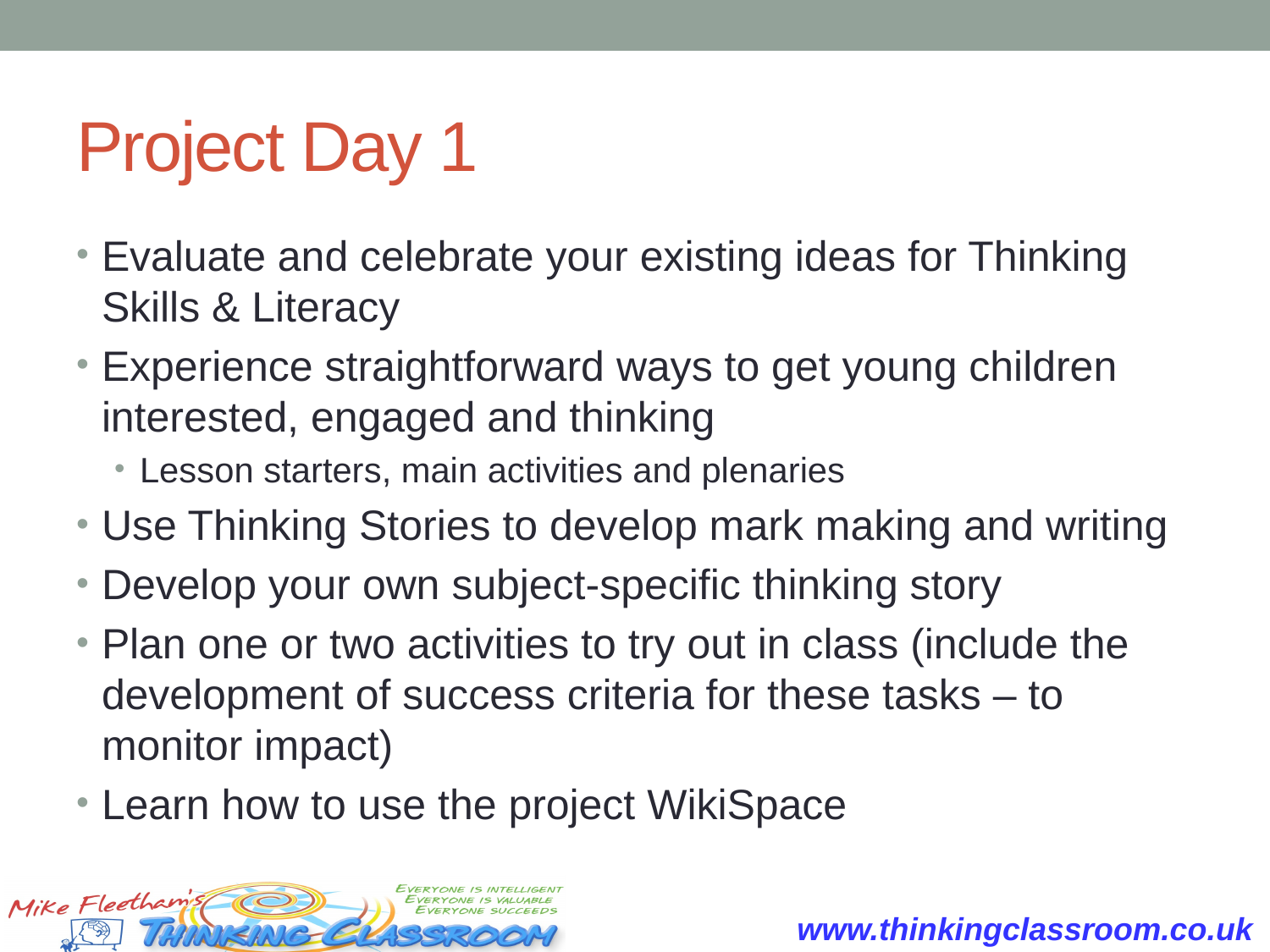

# Project Day 1
Evaluate and celebrate your existing ideas for Thinking Skills & Literacy
Experience straightforward ways to get young children interested, engaged and thinking
Lesson starters, main activities and plenaries
Use Thinking Stories to develop mark making and writing
Develop your own subject-specific thinking story
Plan one or two activities to try out in class (include the development of success criteria for these tasks – to monitor impact)
Learn how to use the project WikiSpace